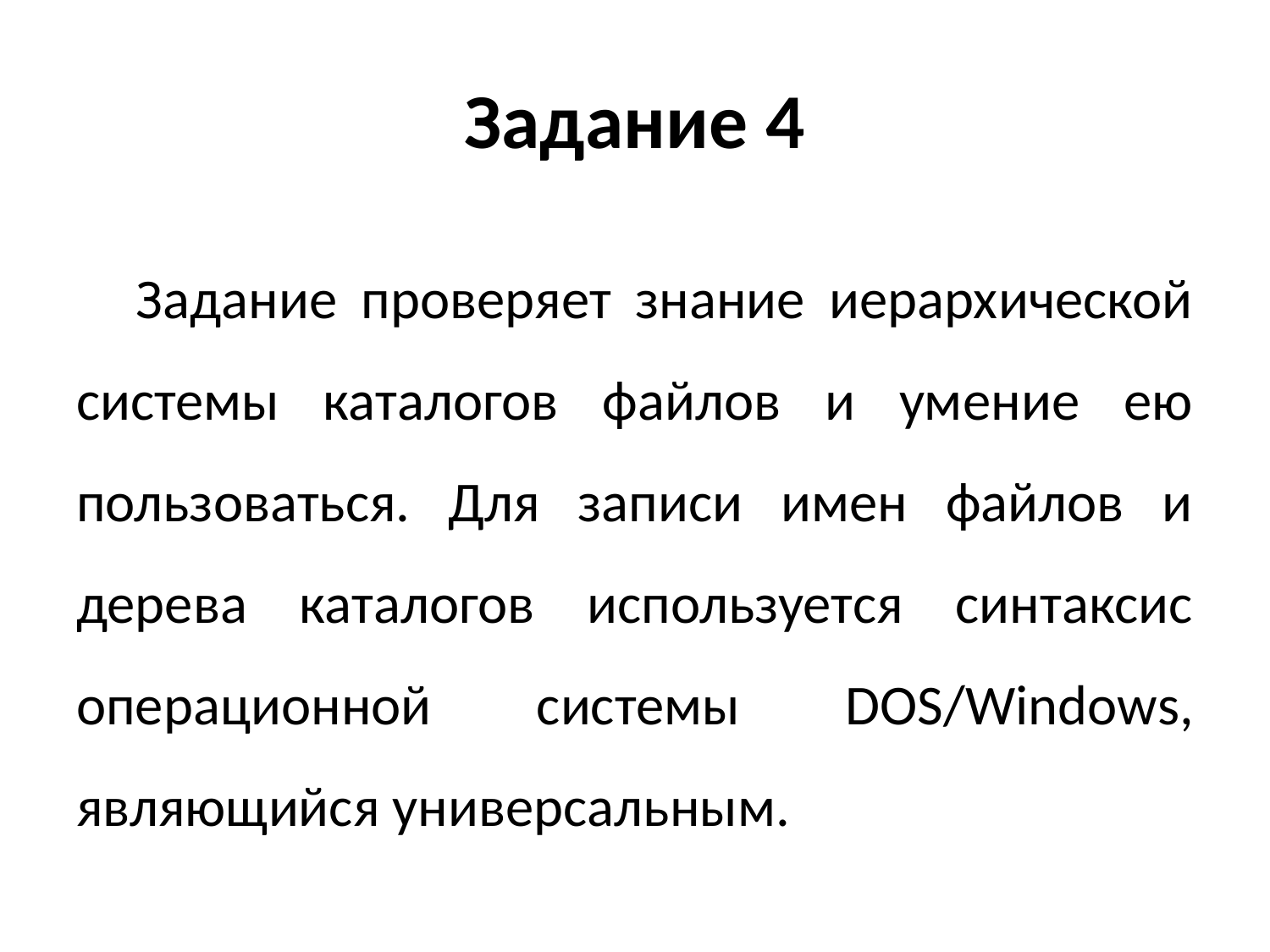

# Задание 4
Задание проверяет знание иерархической системы каталогов файлов и умение ею пользоваться. Для записи имен файлов и дерева каталогов используется синтаксис операционной системы DOS/Windows, являющийся универсальным.